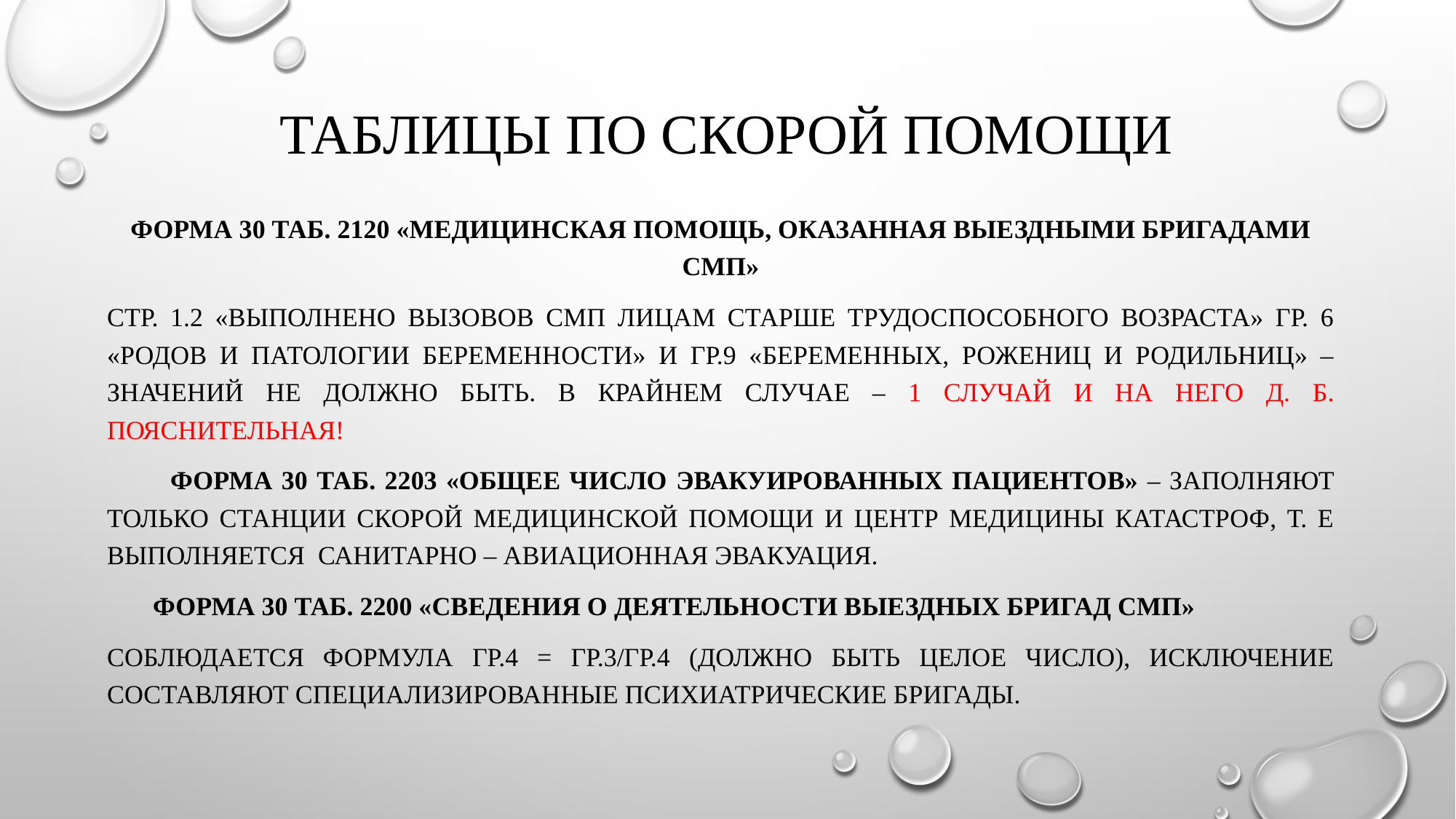

# Таблицы по Скорой помощи
Форма 30 таб. 2120 «медицинская помощь, оказанная выездными бригадами СМП»
стр. 1.2 «выполнено вызовов СМП лицам старше трудоспособного возраста» гр. 6 «родов и патологии беременности» и гр.9 «беременных, рожениц и родильниц» – значений не должно быть. В крайнем случае – 1 случай и на него д. б. пояснительная!
       Форма 30 таб. 2203 «Общее число эвакуированных пациентов» – заполняют только станции скорой Медицинской помощи и Центр медицины катастроф, т. е выполняется  санитарно – авиационная эвакуация.
       Форма 30 таб. 2200 «Сведения о деятельности выездных бригад СМП»
Соблюдается формула гр.4 = гр.3/гр.4 (должно быть целое число), исключение составляют специализированные психиатрические бригады.